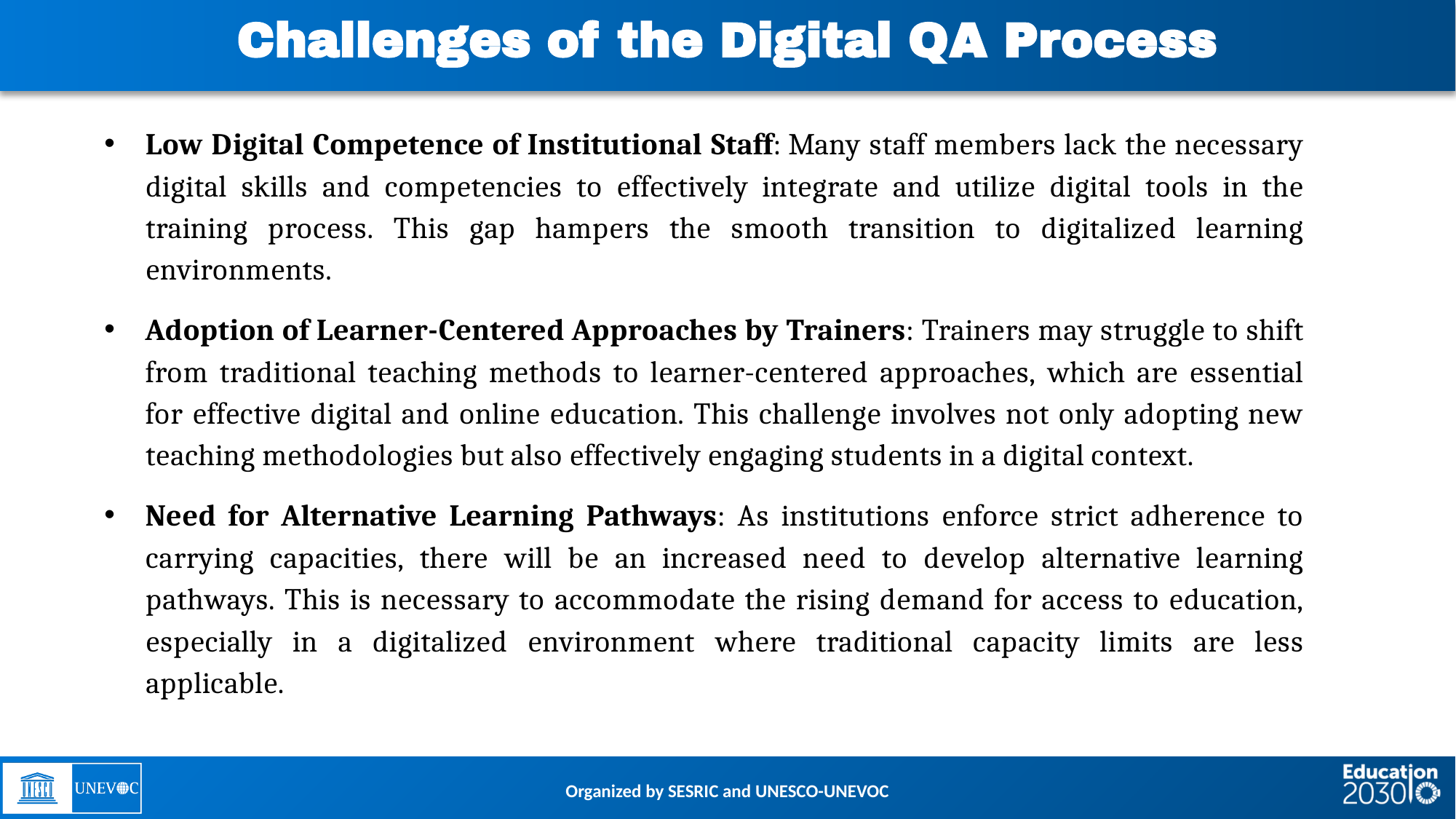

# Challenges of the Digital QA Process
Low Digital Competence of Institutional Staff: Many staff members lack the necessary digital skills and competencies to effectively integrate and utilize digital tools in the training process. This gap hampers the smooth transition to digitalized learning environments.
Adoption of Learner-Centered Approaches by Trainers: Trainers may struggle to shift from traditional teaching methods to learner-centered approaches, which are essential for effective digital and online education. This challenge involves not only adopting new teaching methodologies but also effectively engaging students in a digital context.
Need for Alternative Learning Pathways: As institutions enforce strict adherence to carrying capacities, there will be an increased need to develop alternative learning pathways. This is necessary to accommodate the rising demand for access to education, especially in a digitalized environment where traditional capacity limits are less applicable.